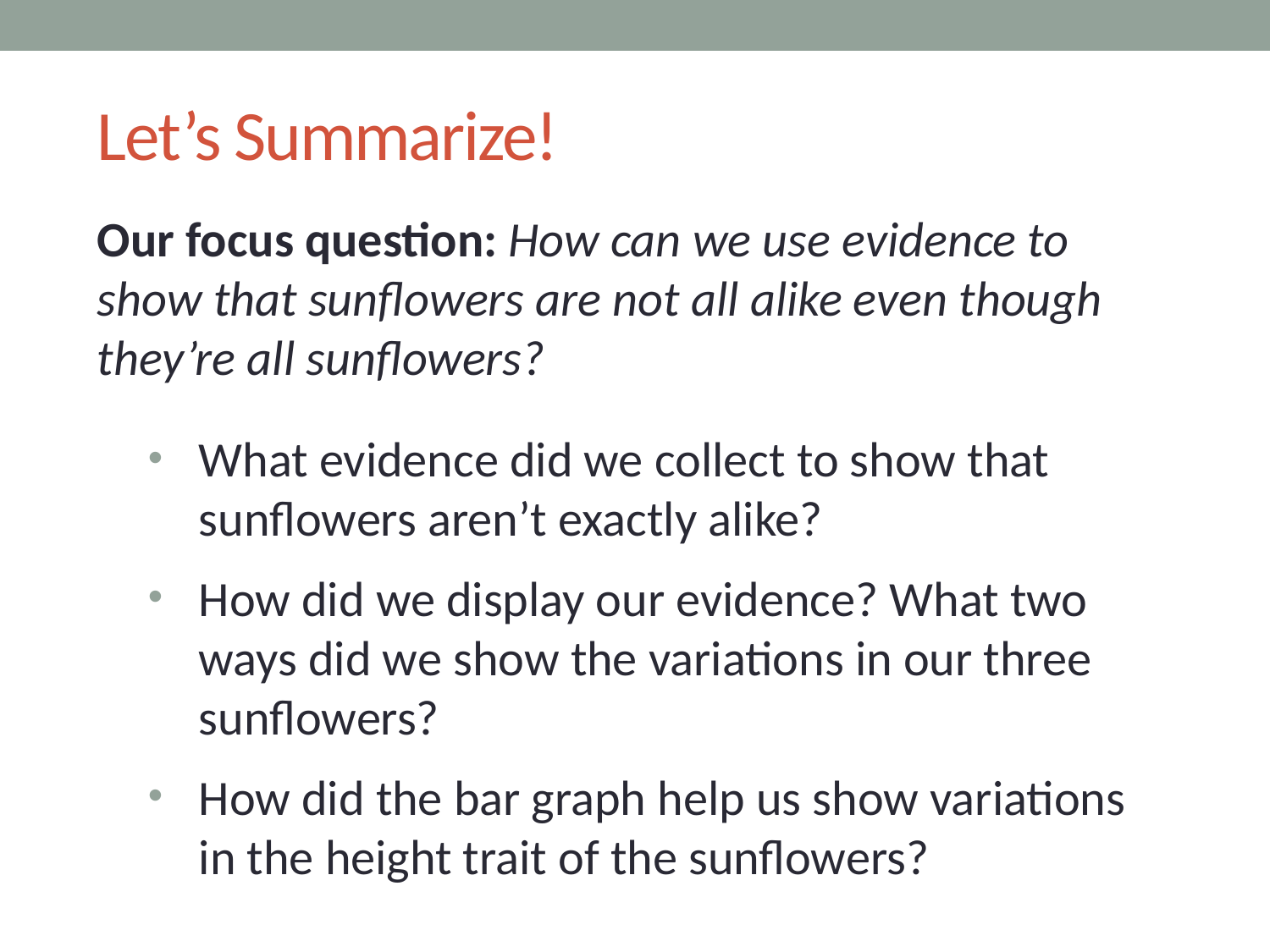

# Let’s Summarize!
Our focus question: How can we use evidence to show that sunflowers are not all alike even though they’re all sunflowers?
What evidence did we collect to show that sunflowers aren’t exactly alike?
How did we display our evidence? What two ways did we show the variations in our three sunflowers?
How did the bar graph help us show variations in the height trait of the sunflowers?